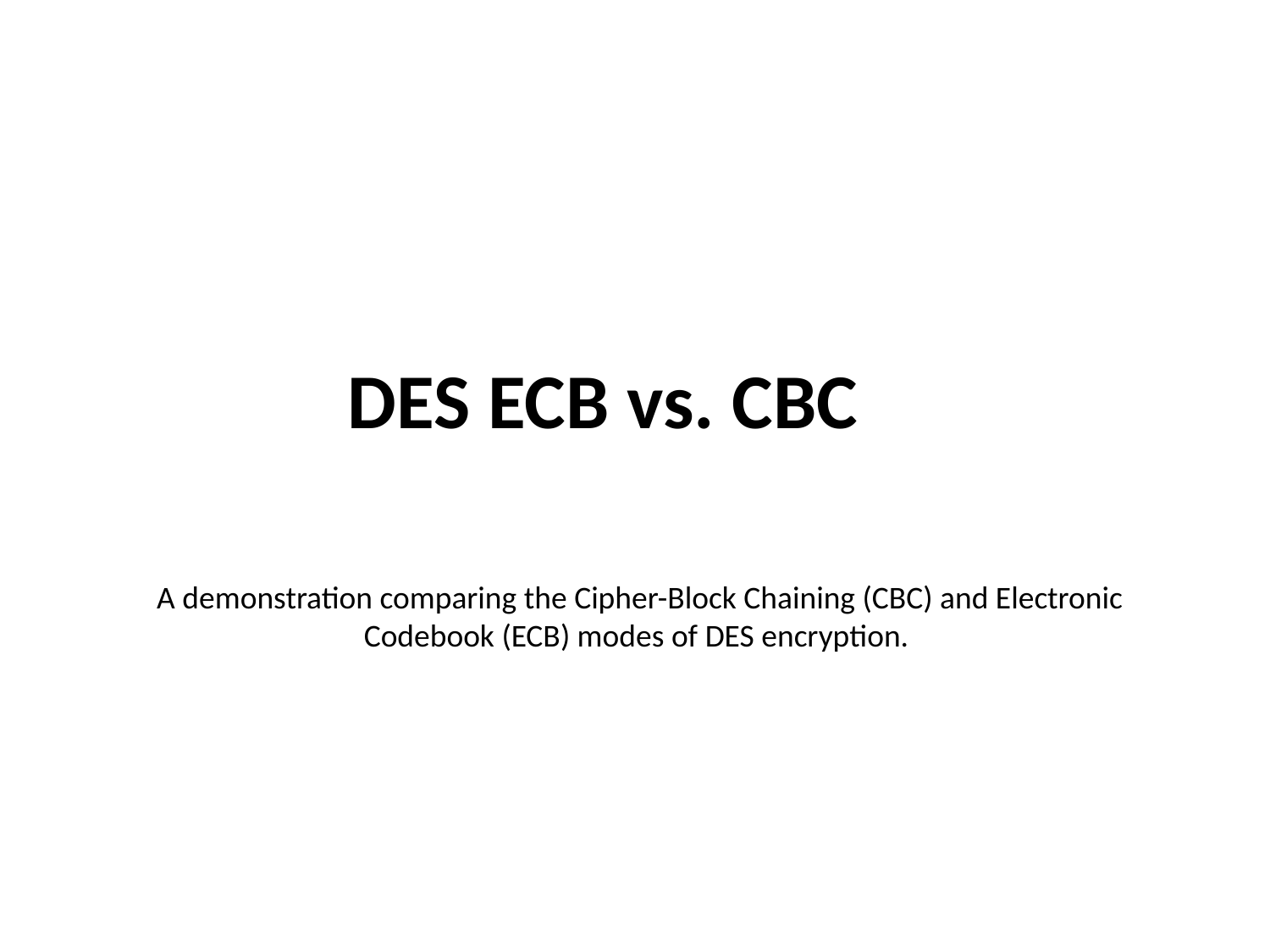

# DES ECB vs. CBC
A demonstration comparing the Cipher-Block Chaining (CBC) and Electronic Codebook (ECB) modes of DES encryption.